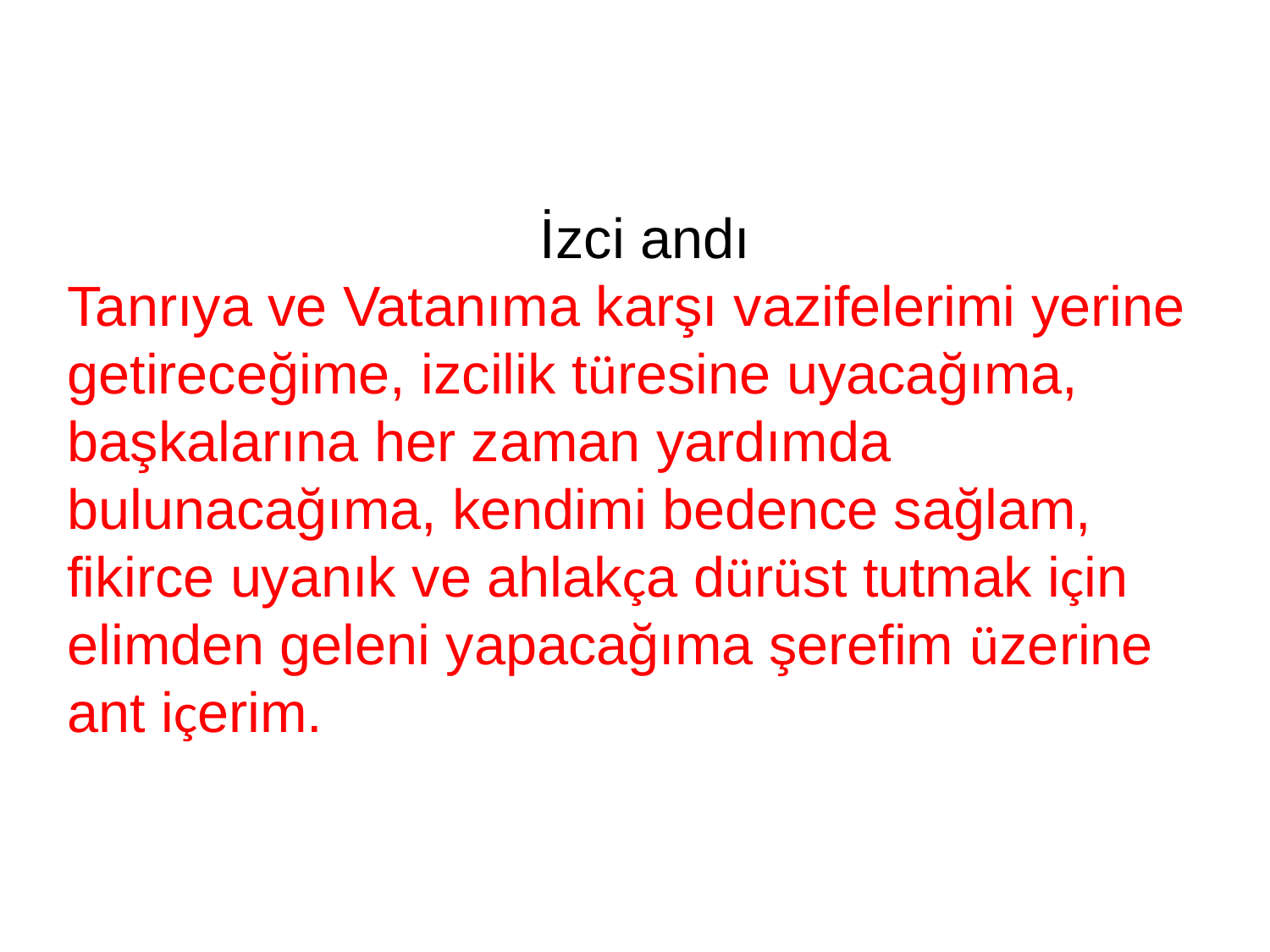

İzci andı
Tanrıya ve Vatanıma karşı vazifelerimi yerine getireceğime, izcilik türesine uyacağıma, başkalarına her zaman yardımda bulunacağıma, kendimi bedence sağlam, fikirce uyanık ve ahlakça dürüst tutmak için elimden geleni yapacağıma şerefim üzerine ant içerim.